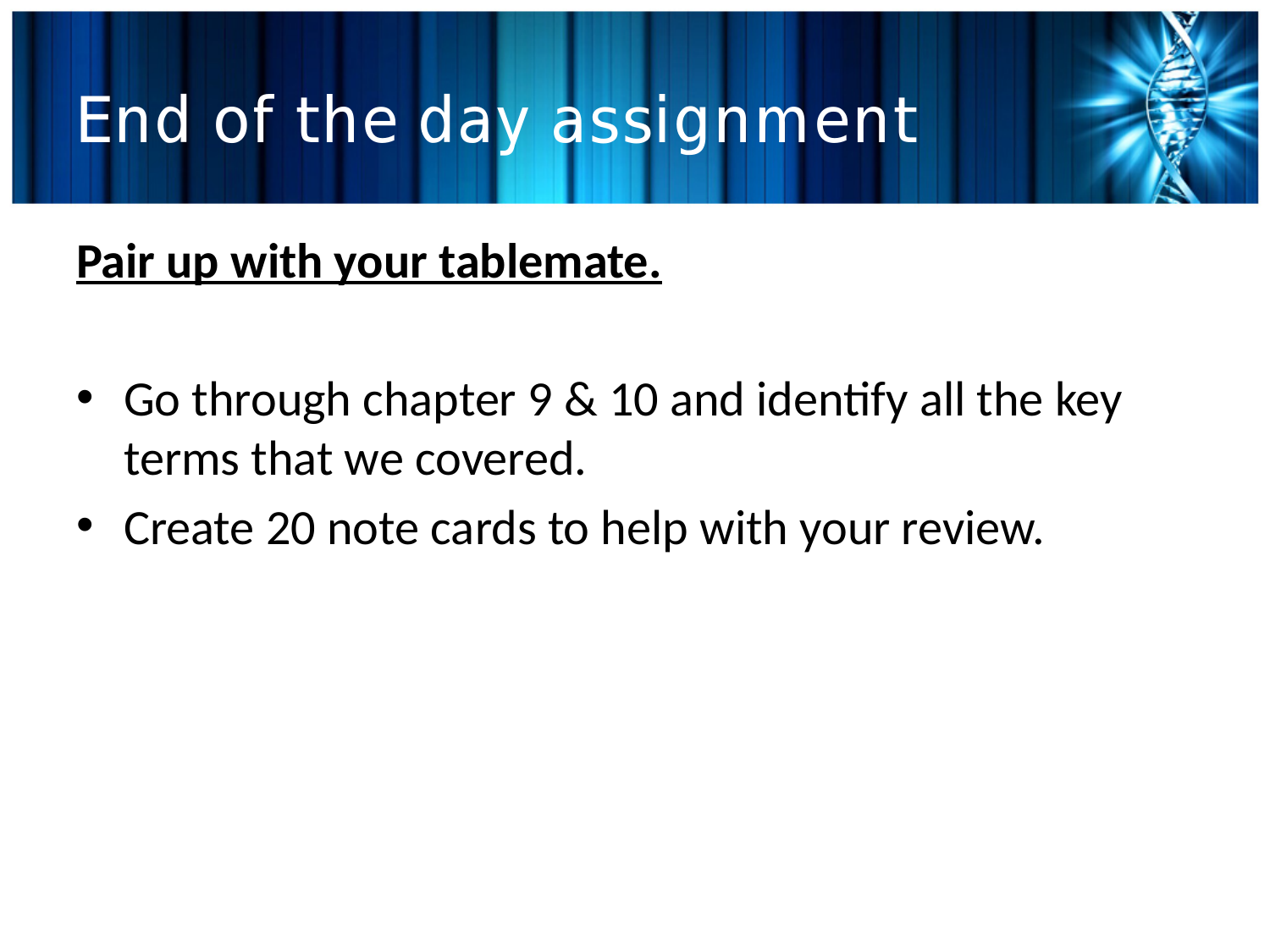

# End of the day assignment
Pair up with your tablemate.

Go through chapter 9 & 10 and identify all the key terms that we covered.
Create 20 note cards to help with your review.